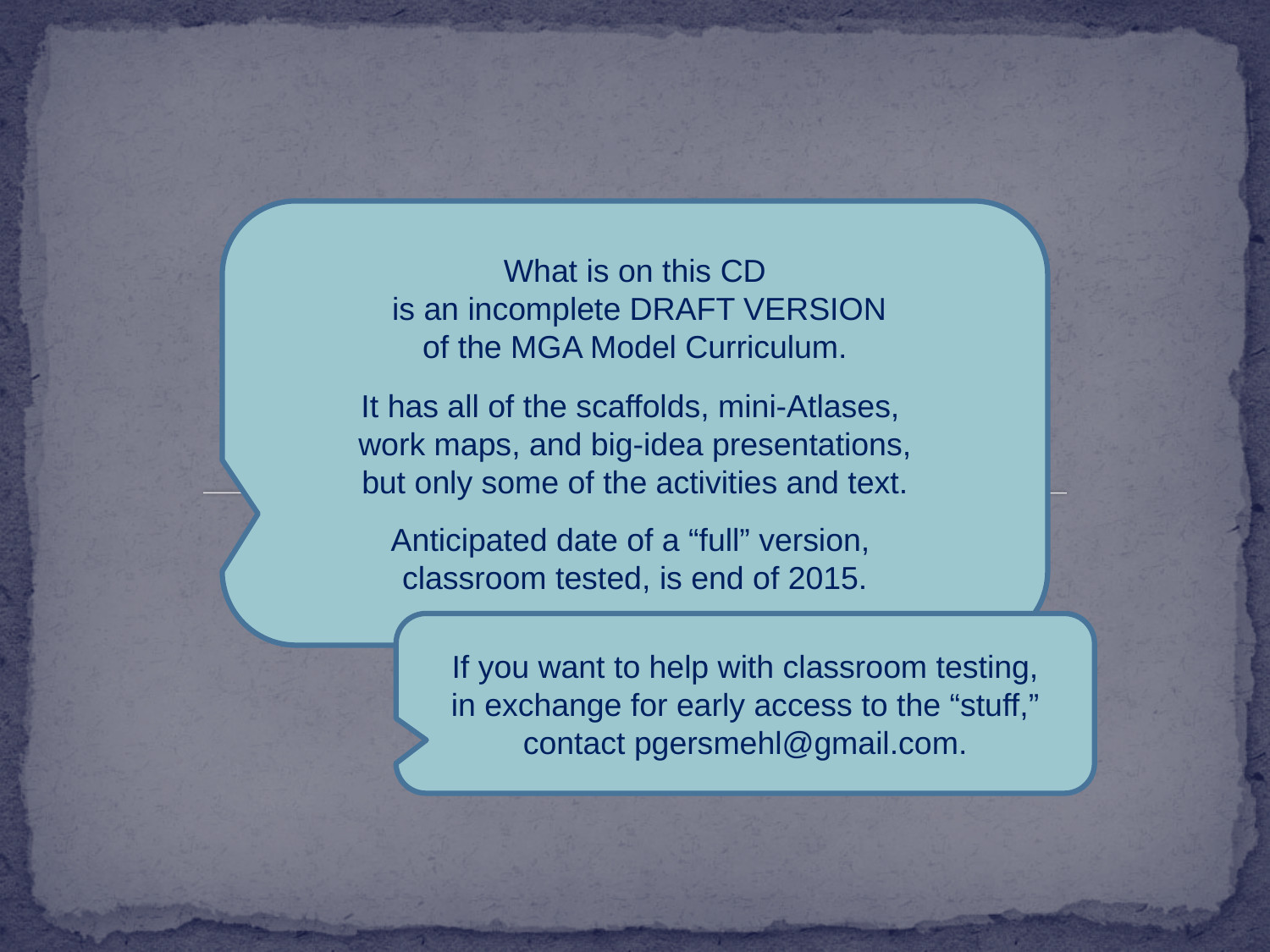

What is on this CD
 is an incomplete DRAFT VERSION
of the MGA Model Curriculum.

It has all of the scaffolds, mini-Atlases,
work maps, and big-idea presentations,
but only some of the activities and text.

Anticipated date of a “full” version,
classroom tested, is end of 2015.
If you want to help with classroom testing,
in exchange for early access to the “stuff,”
contact pgersmehl@gmail.com.